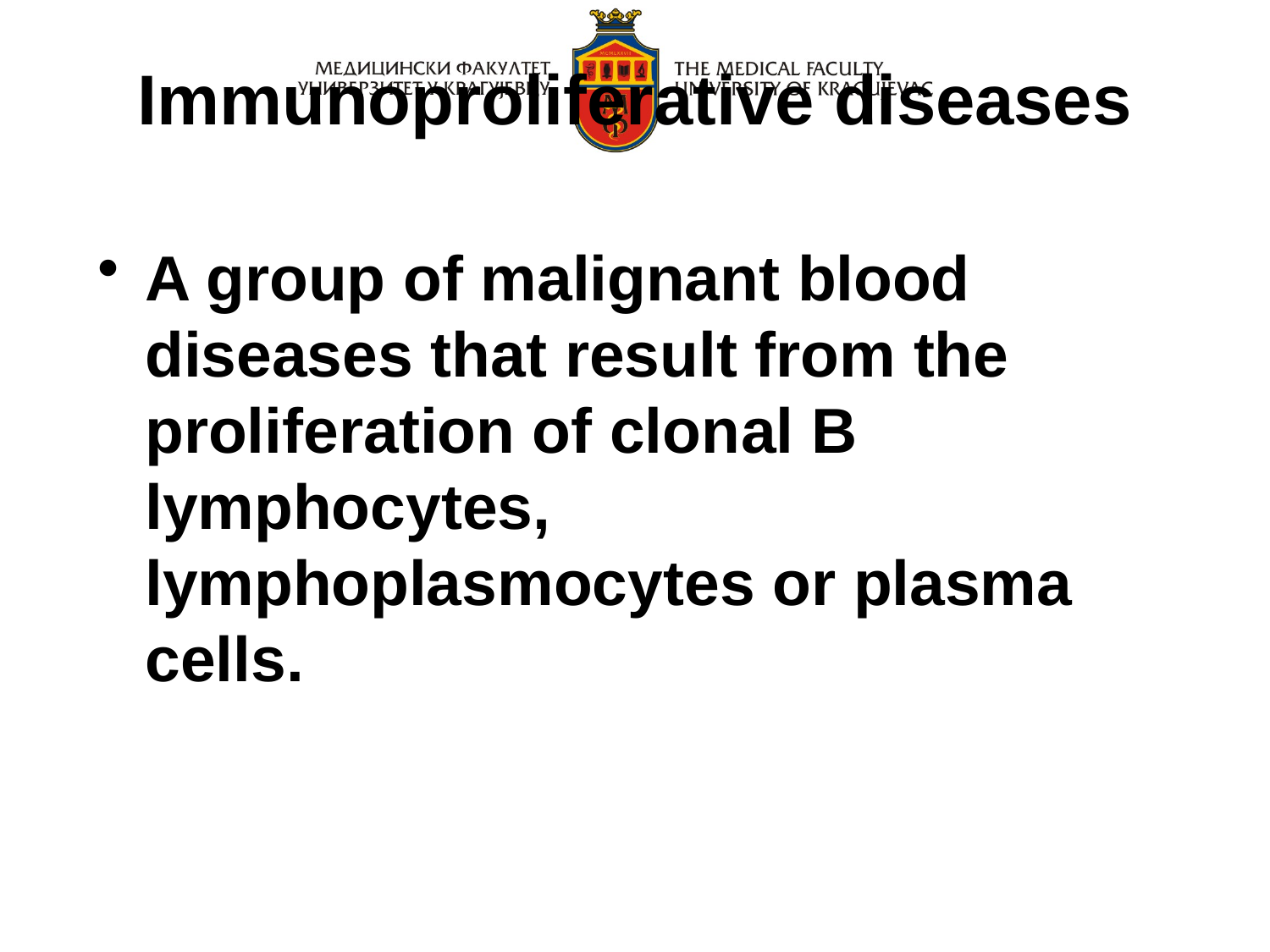

# Immunoproliferative diseases
A group of malignant blood diseases that result from the proliferation of clonal B lymphocytes, lymphoplasmocytes or plasma cells.